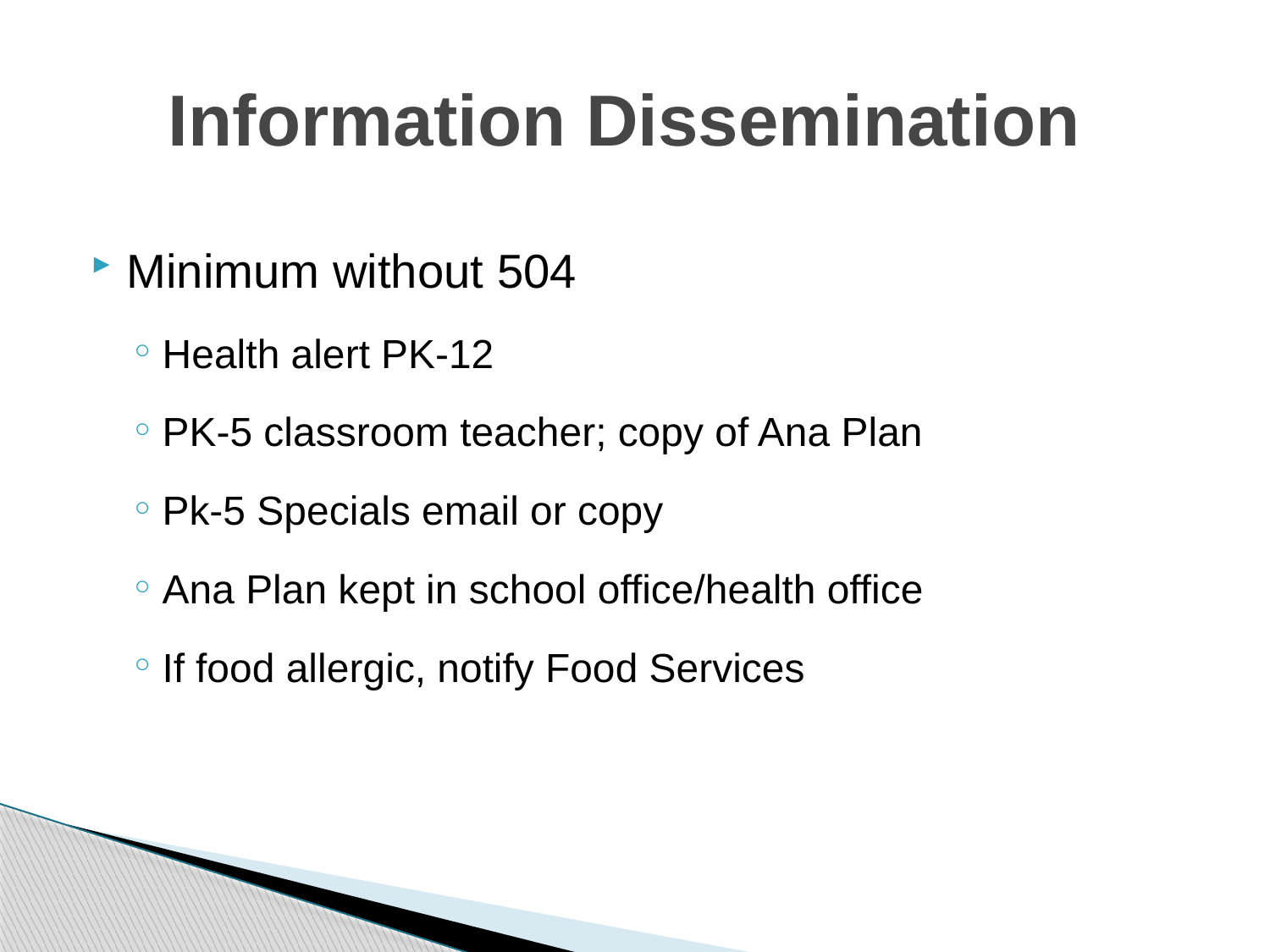

# Information Dissemination
Minimum without 504
Health alert PK-12
PK-5 classroom teacher; copy of Ana Plan
Pk-5 Specials email or copy
Ana Plan kept in school office/health office
If food allergic, notify Food Services